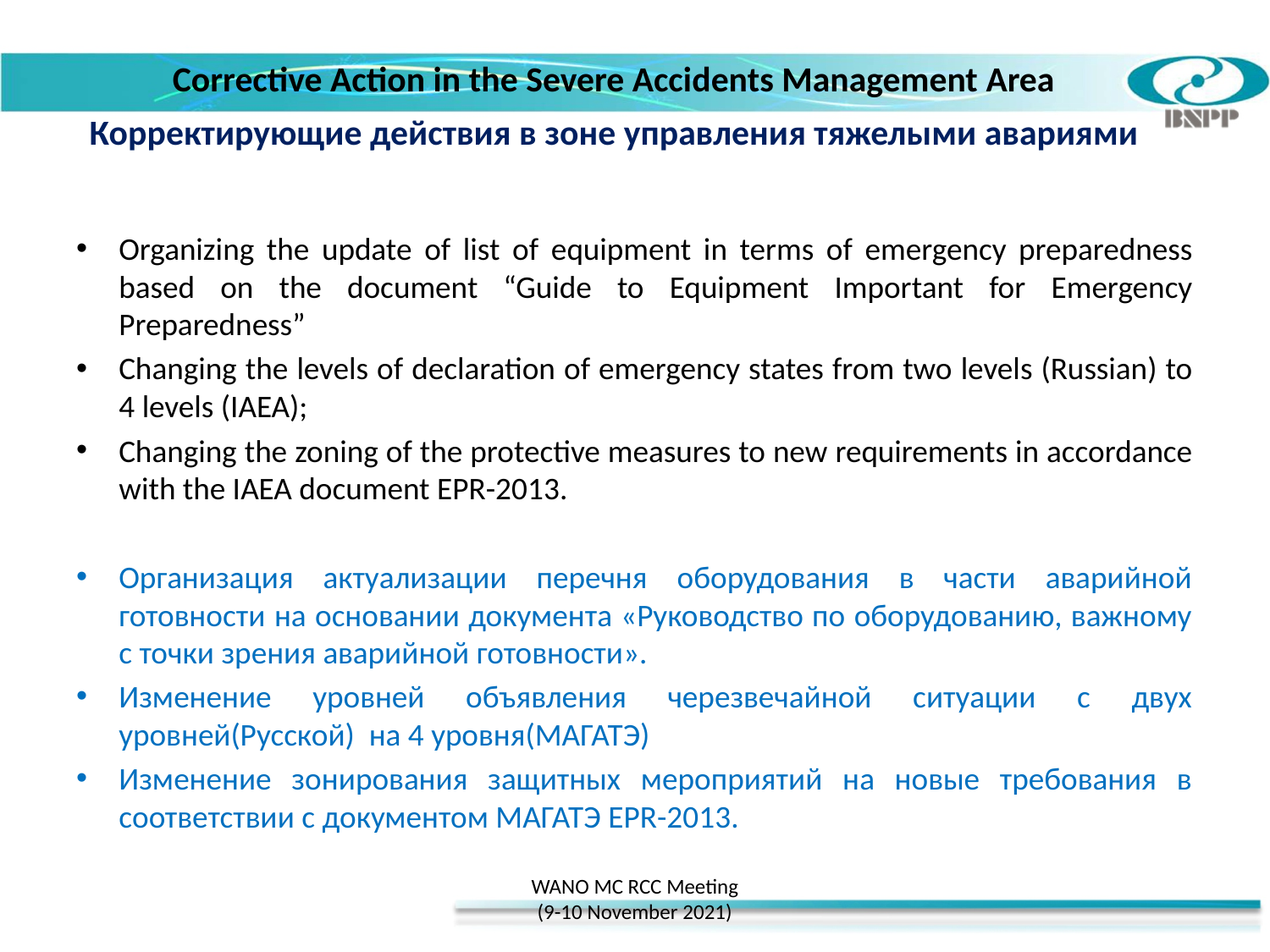

Corrective Action in the Severe Accidents Management Area
Корректирующие действия в зоне управления тяжелыми авариями
Organizing the update of list of equipment in terms of emergency preparedness based on the document “Guide to Equipment Important for Emergency Preparedness”
Changing the levels of declaration of emergency states from two levels (Russian) to 4 levels (IAEA);
Changing the zoning of the protective measures to new requirements in accordance with the IAEA document EPR-2013.

Организация актуализации перечня оборудования в части аварийной готовности на основании документа «Руководство по оборудованию, важному с точки зрения аварийной готовности».
Изменение уровней объявления черезвечайной ситуации с двух уровней(Русской)  на 4 уровня(МАГАТЭ)
Изменение зонирования защитных мероприятий на новые требования в соответствии с документом МАГАТЭ EPR-2013.
WANO MC RCC Meeting
(9-10 November 2021)